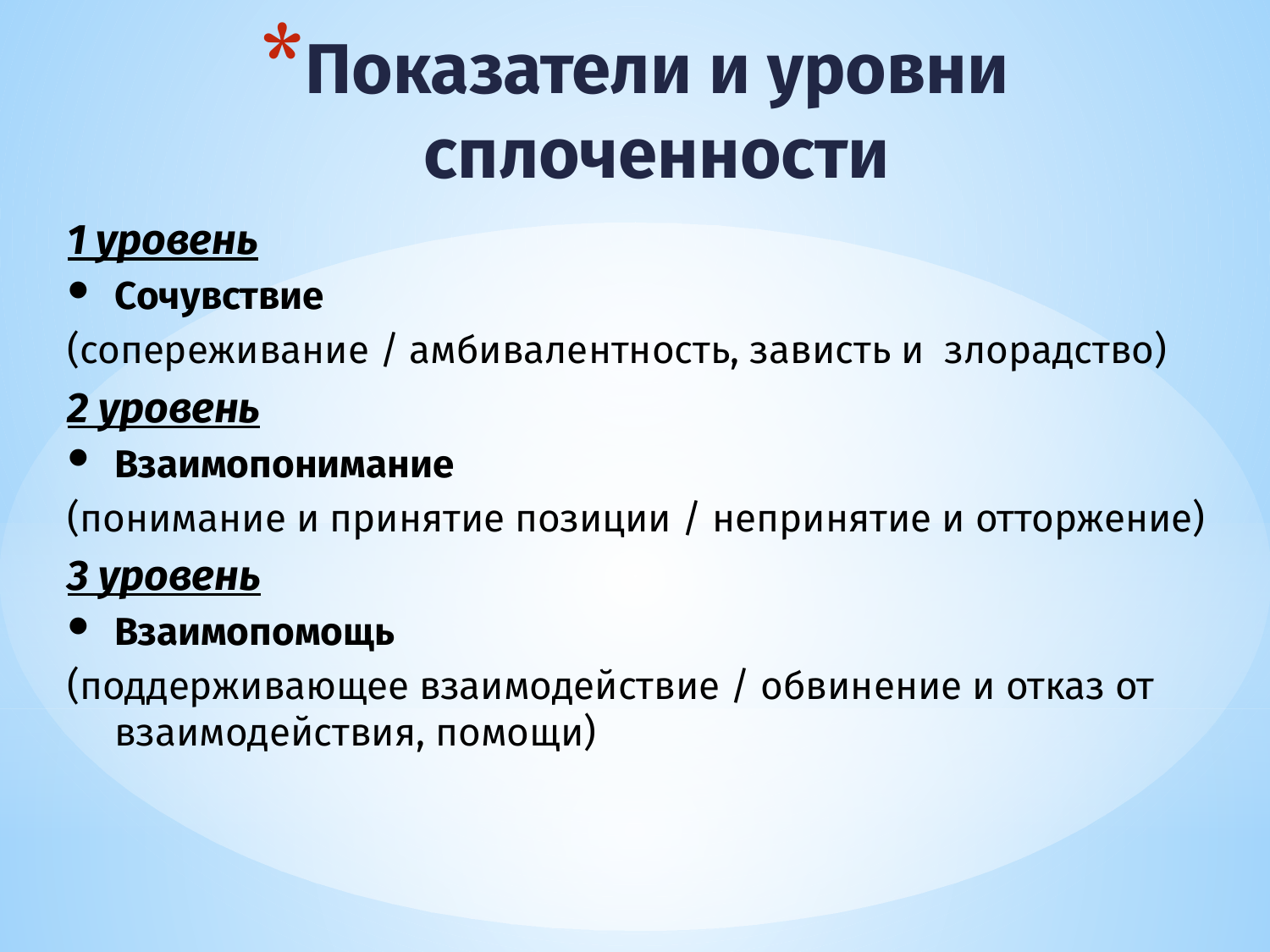

# Показатели и уровни сплоченности

1 уровень
Сочувствие
(сопереживание / амбивалентность, зависть и  злорадство)
2 уровень
Взаимопонимание
(понимание и принятие позиции / непринятие и отторжение)
3 уровень
Взаимопомощь
(поддерживающее взаимодействие / обвинение и отказ от взаимодействия, помощи)